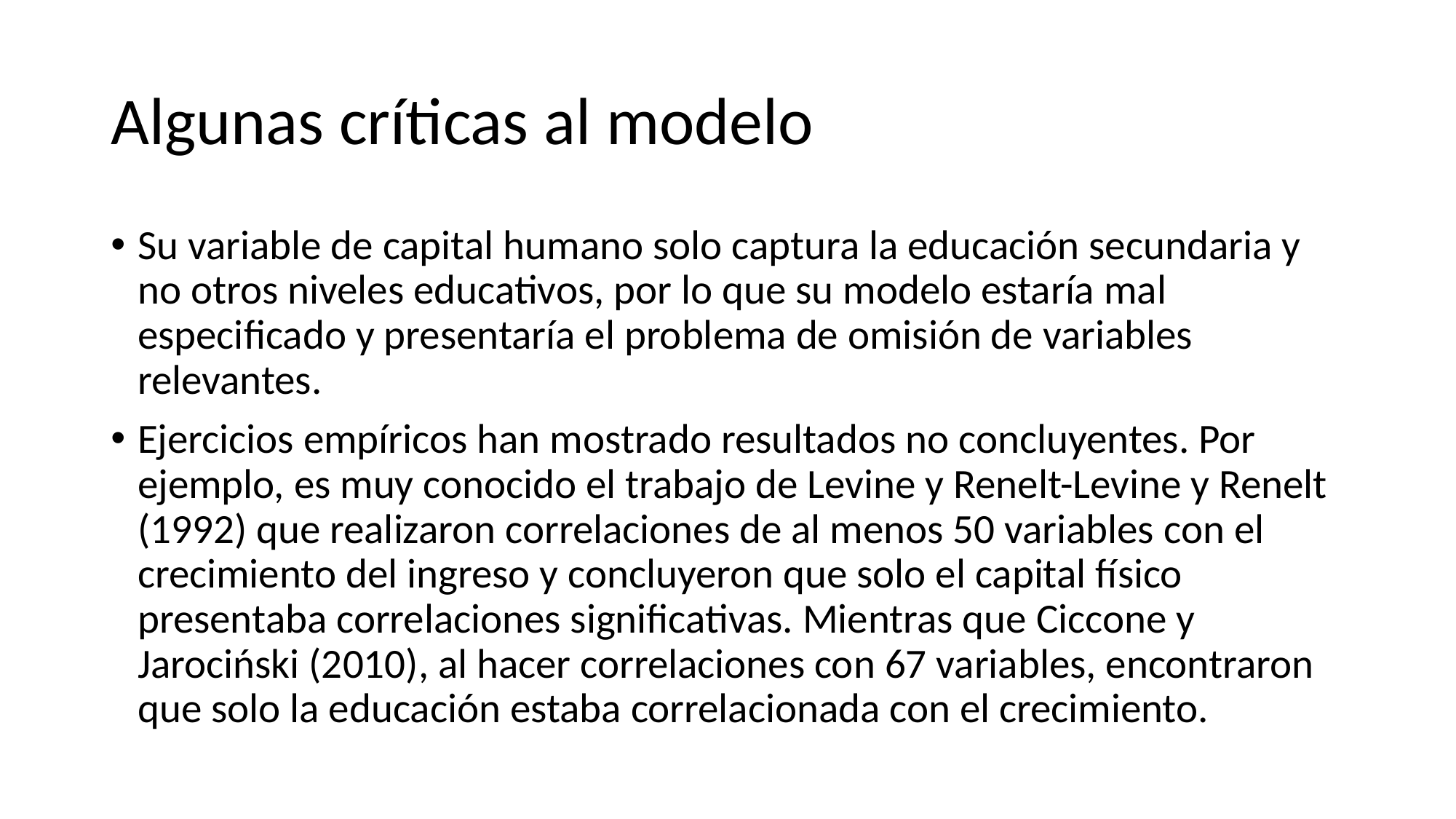

# Algunas críticas al modelo
Su variable de capital humano solo captura la educación secundaria y no otros niveles educativos, por lo que su modelo estaría mal especificado y presentaría el problema de omisión de variables relevantes.
Ejercicios empíricos han mostrado resultados no concluyentes. Por ejemplo, es muy conocido el trabajo de Levine y Renelt-Levine y Renelt (1992) que realizaron correlaciones de al menos 50 variables con el crecimiento del ingreso y concluyeron que solo el capital físico presentaba correlaciones significativas. Mientras que Ciccone y Jarociński (2010), al hacer correlaciones con 67 variables, encontraron que solo la educación estaba correlacionada con el crecimiento.